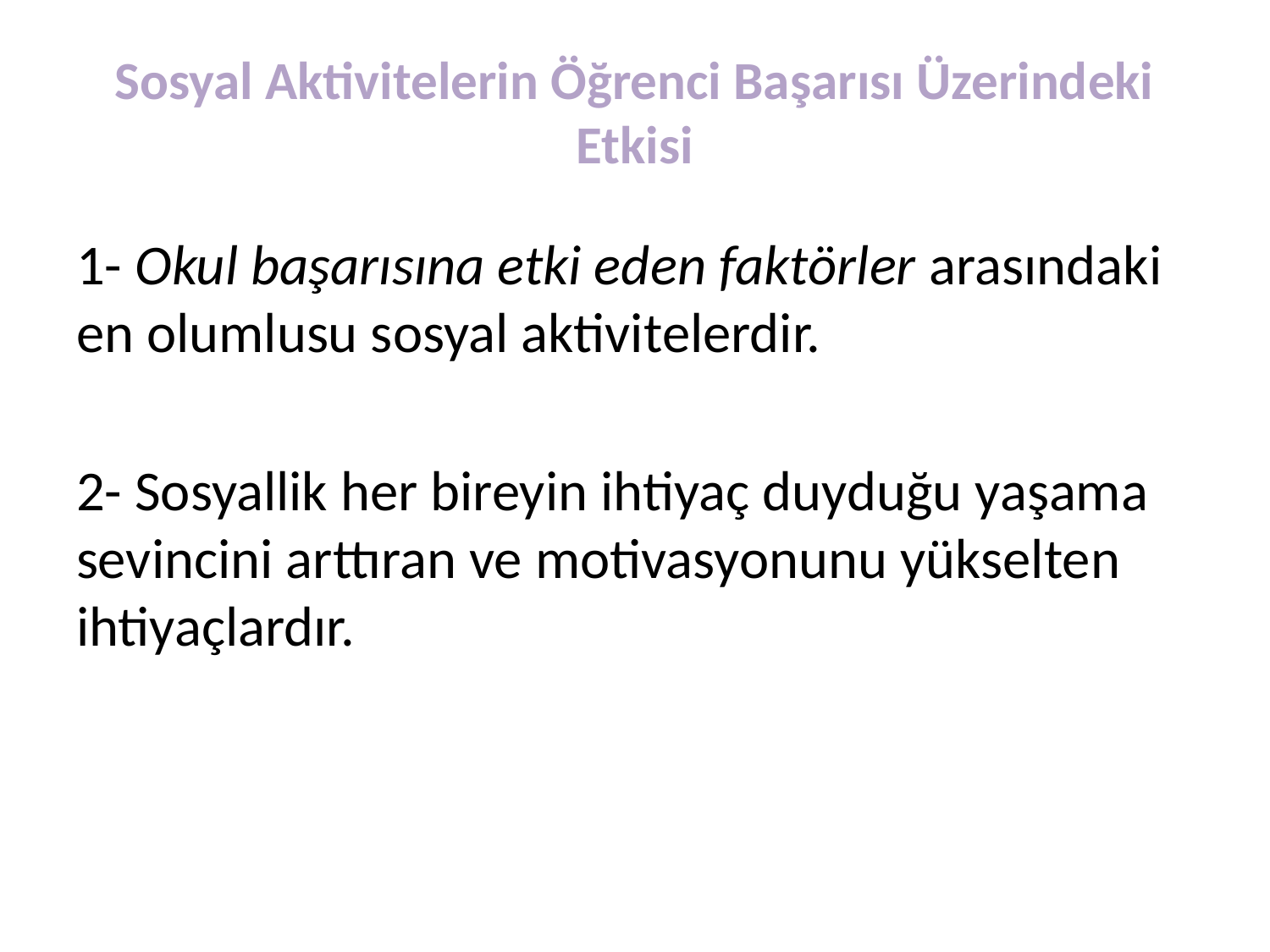

# Sosyal Aktivitelerin Öğrenci Başarısı Üzerindeki Etkisi
1- Okul başarısına etki eden faktörler arasındaki en olumlusu sosyal aktivitelerdir.

2- Sosyallik her bireyin ihtiyaç duyduğu yaşama sevincini arttıran ve motivasyonunu yükselten ihtiyaçlardır.